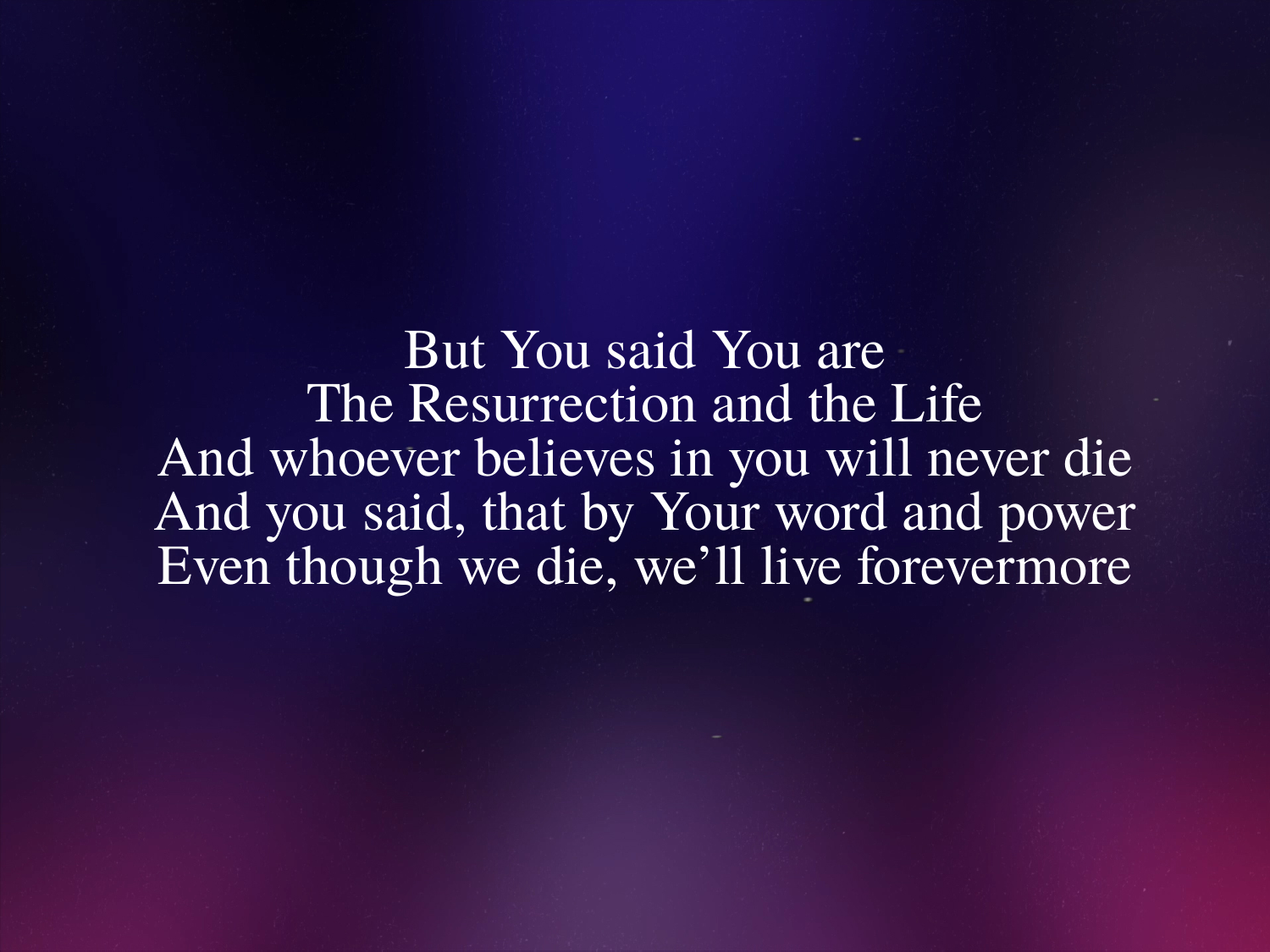

# But You said You are The Resurrection and the Life And whoever believes in you will never die And you said, that by Your word and power Even though we die, we’ll live forevermore